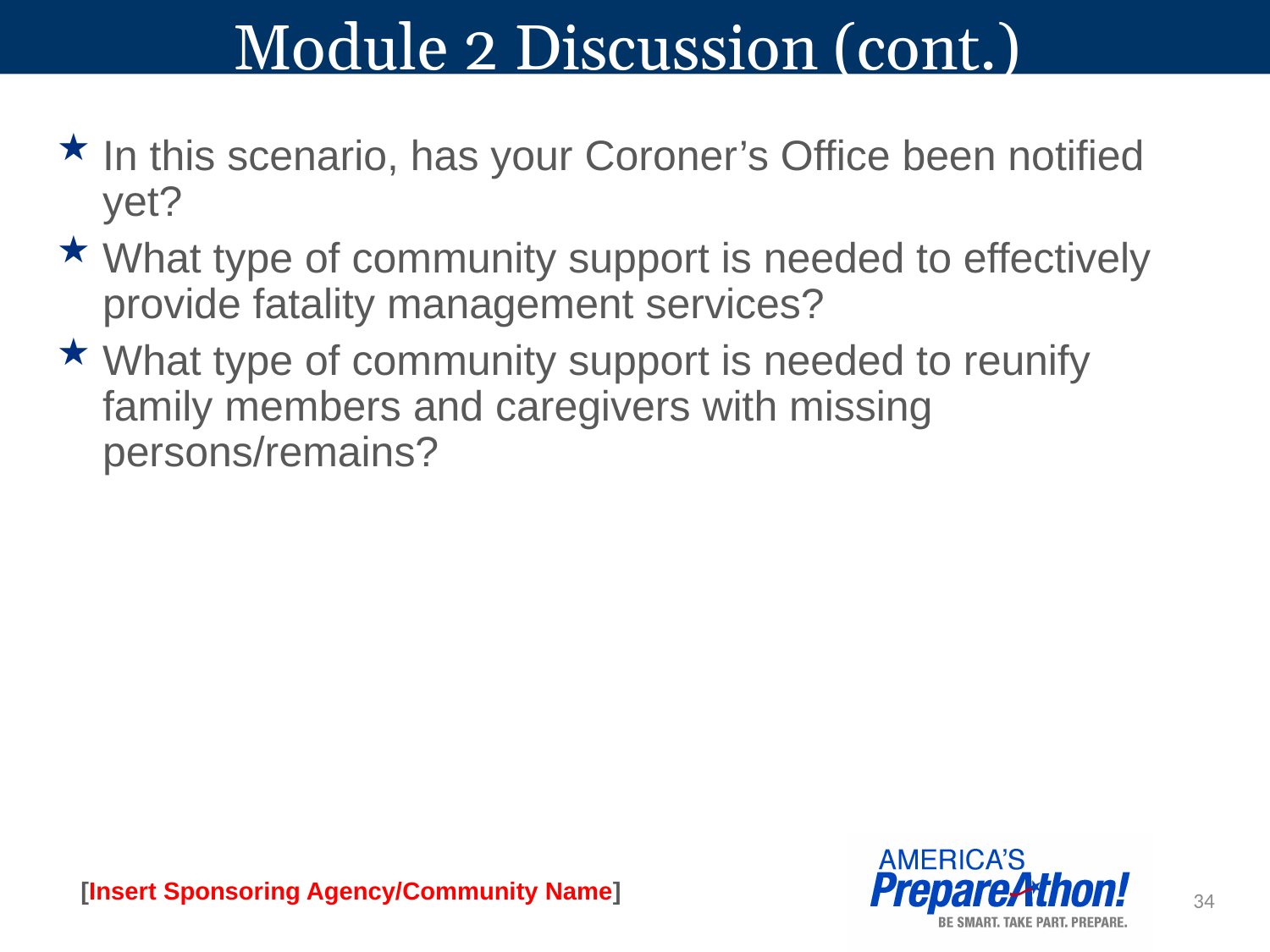

# Module 2 Discussion (cont.)
In this scenario, has your Coroner’s Office been notified yet?
What type of community support is needed to effectively provide fatality management services?
What type of community support is needed to reunify family members and caregivers with missing persons/remains?

34